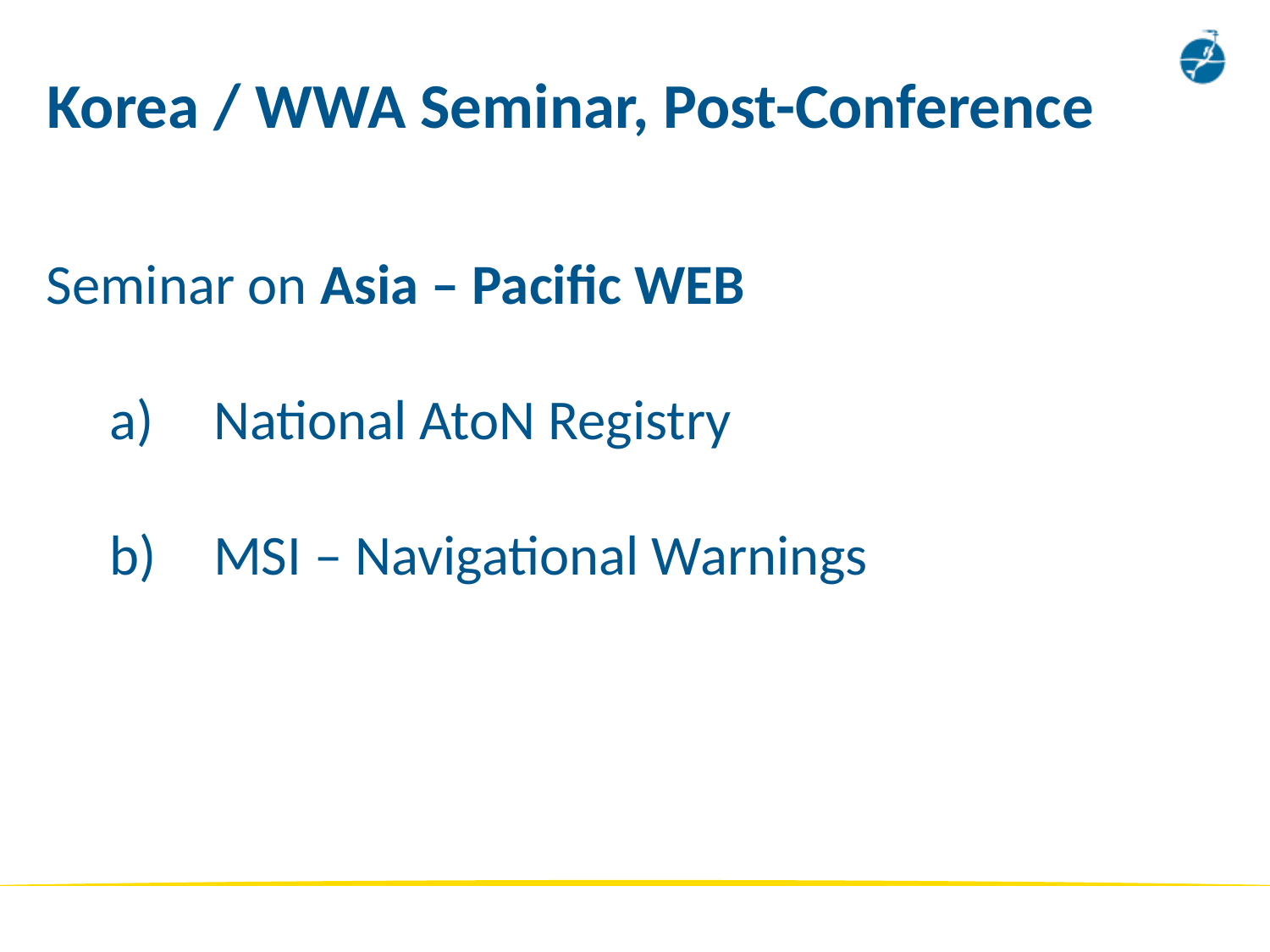

# Korea / WWA Seminar, Post-Conference
Seminar on Asia – Pacific WEB

National AtoN Registry

MSI – Navigational Warnings